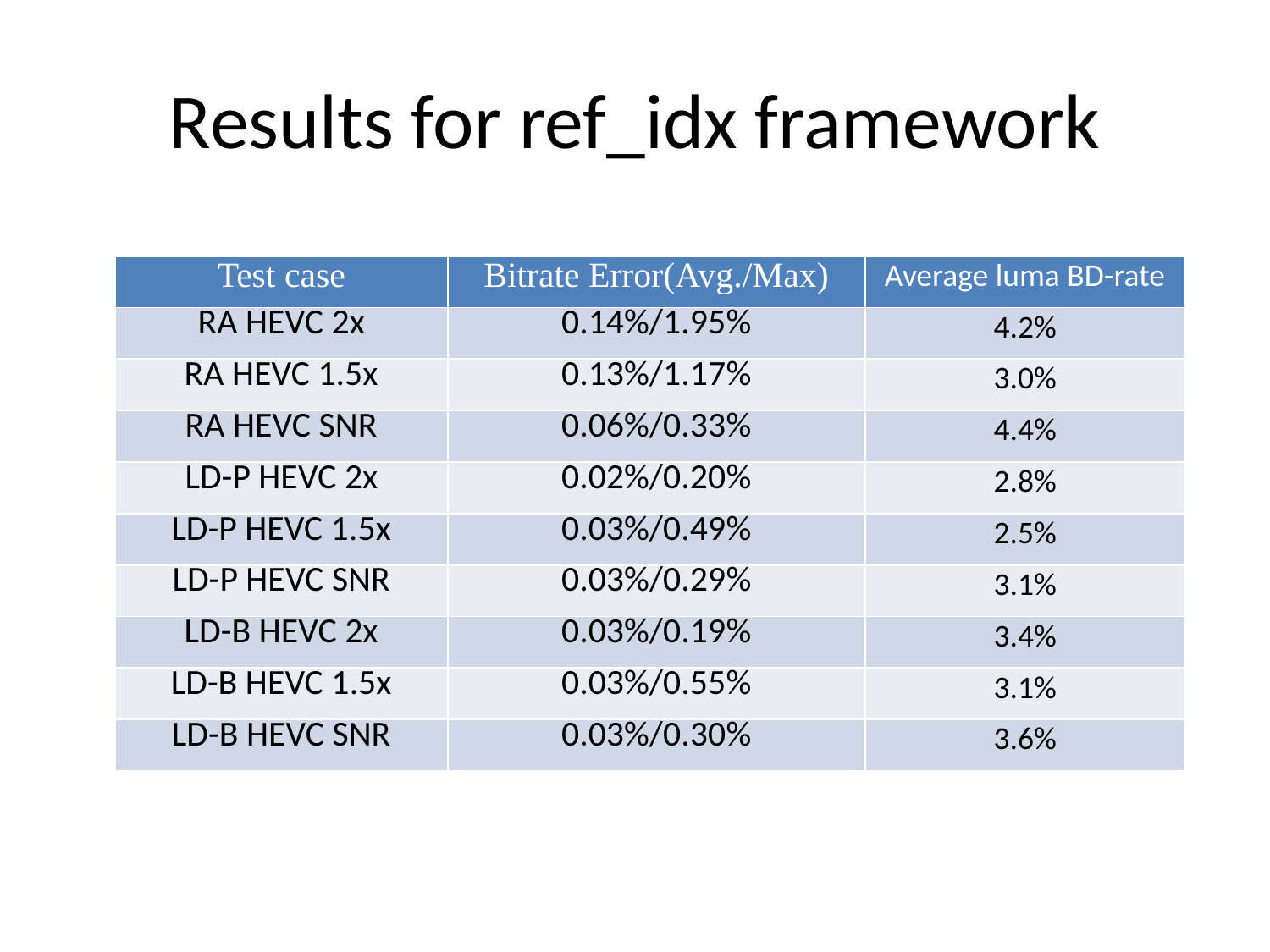

# Results for ref_idx framework
| Test case | Bitrate Error(Avg./Max) | Average luma BD-rate |
| --- | --- | --- |
| RA HEVC 2x | 0.14%/1.95% | 4.2% |
| RA HEVC 1.5x | 0.13%/1.17% | 3.0% |
| RA HEVC SNR | 0.06%/0.33% | 4.4% |
| LD-P HEVC 2x | 0.02%/0.20% | 2.8% |
| LD-P HEVC 1.5x | 0.03%/0.49% | 2.5% |
| LD-P HEVC SNR | 0.03%/0.29% | 3.1% |
| LD-B HEVC 2x | 0.03%/0.19% | 3.4% |
| LD-B HEVC 1.5x | 0.03%/0.55% | 3.1% |
| LD-B HEVC SNR | 0.03%/0.30% | 3.6% |